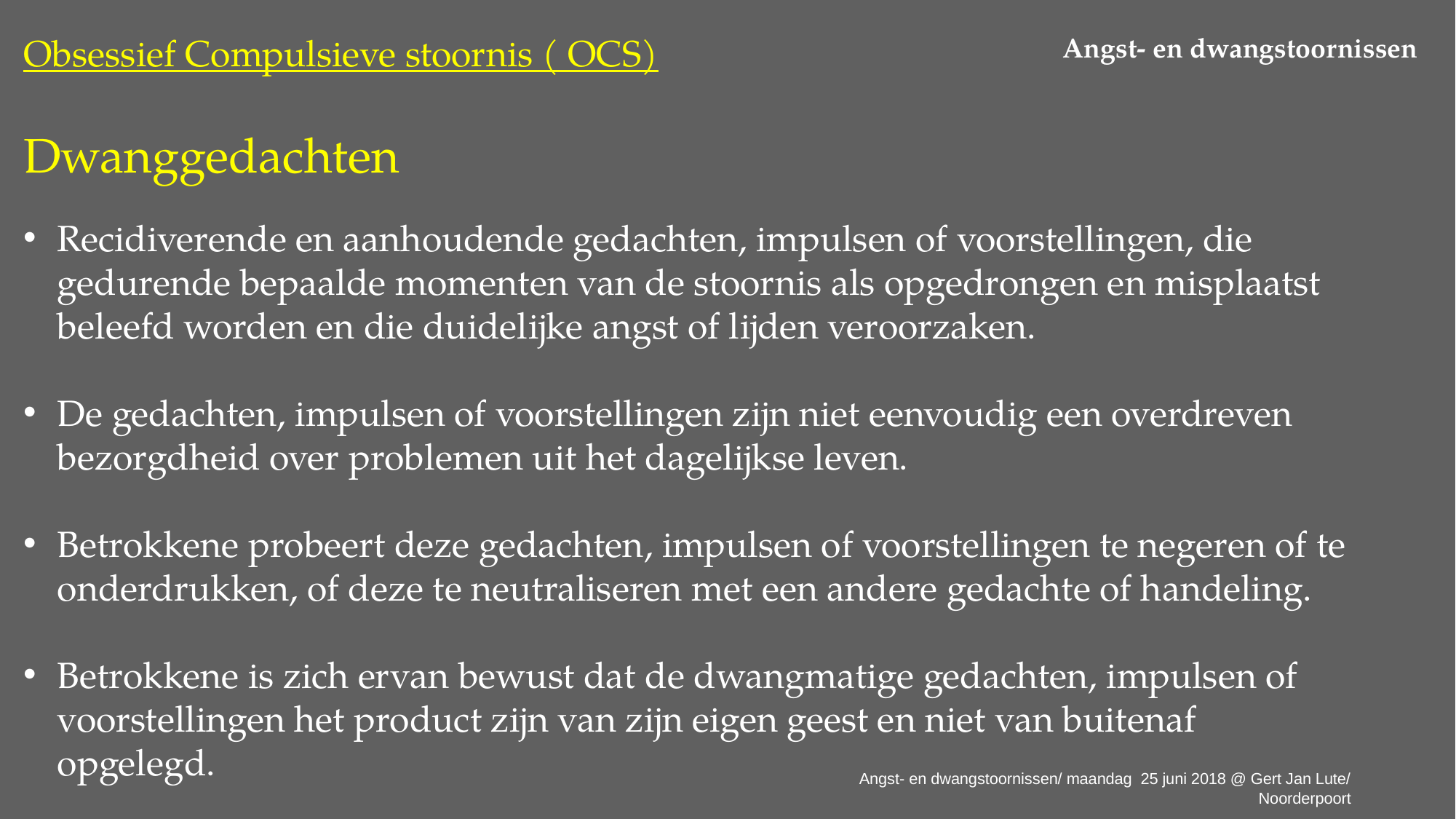

Obsessief Compulsieve stoornis ( OCS)
Angst- en dwangstoornissen
Dwanggedachten

Recidiverende en aanhoudende gedachten, impulsen of voorstellingen, die gedurende bepaalde momenten van de stoornis als opgedrongen en misplaatst beleefd worden en die duidelijke angst of lijden veroorzaken.

De gedachten, impulsen of voorstellingen zijn niet eenvoudig een overdreven bezorgdheid over problemen uit het dagelijkse leven.

Betrokkene probeert deze gedachten, impulsen of voorstellingen te negeren of te onderdrukken, of deze te neutraliseren met een andere gedachte of handeling.

Betrokkene is zich ervan bewust dat de dwangmatige gedachten, impulsen of voorstellingen het product zijn van zijn eigen geest en niet van buitenaf opgelegd.
Angst- en dwangstoornissen/ maandag  25 juni 2018 @ Gert Jan Lute/ Noorderpoort